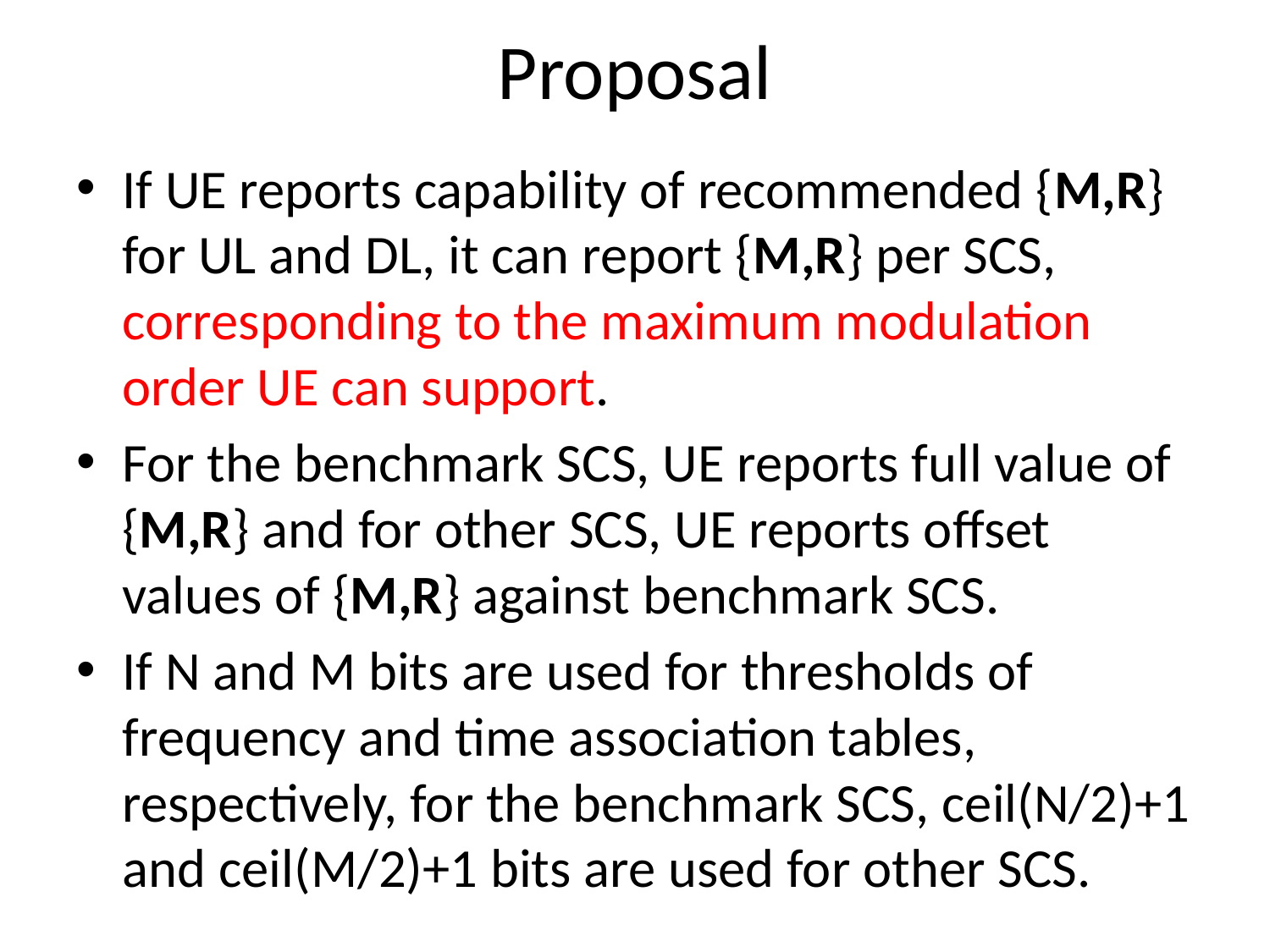

# Proposal
If UE reports capability of recommended {M,R} for UL and DL, it can report {M,R} per SCS, corresponding to the maximum modulation order UE can support.
For the benchmark SCS, UE reports full value of {M,R} and for other SCS, UE reports offset values of {M,R} against benchmark SCS.
If N and M bits are used for thresholds of frequency and time association tables, respectively, for the benchmark SCS, ceil(N/2)+1 and ceil(M/2)+1 bits are used for other SCS.